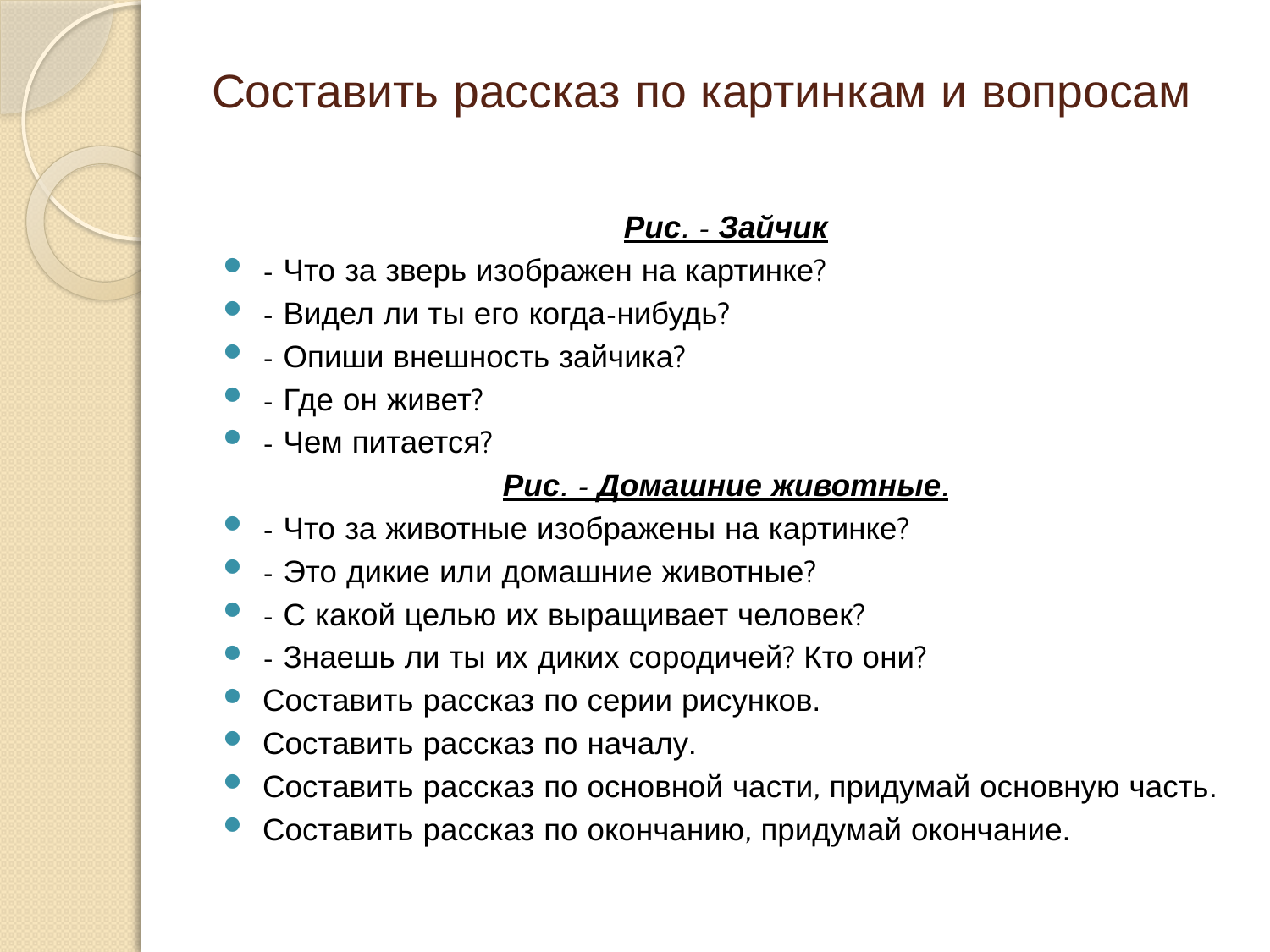

# Составить рассказ по картинкам и вопросам
Рис. - Зайчик
- Что за зверь изображен на картинке?
- Видел ли ты его когда-нибудь?
- Опиши внешность зайчика?
- Где он живет?
- Чем питается?
Рис. - Домашние животные.
- Что за животные изображены на картинке?
- Это дикие или домашние животные?
- С какой целью их выращивает человек?
- Знаешь ли ты их диких сородичей? Кто они?
Составить рассказ по серии рисунков.
Составить рассказ по началу.
Составить рассказ по основной части, придумай основную часть.
Составить рассказ по окончанию, придумай окончание.